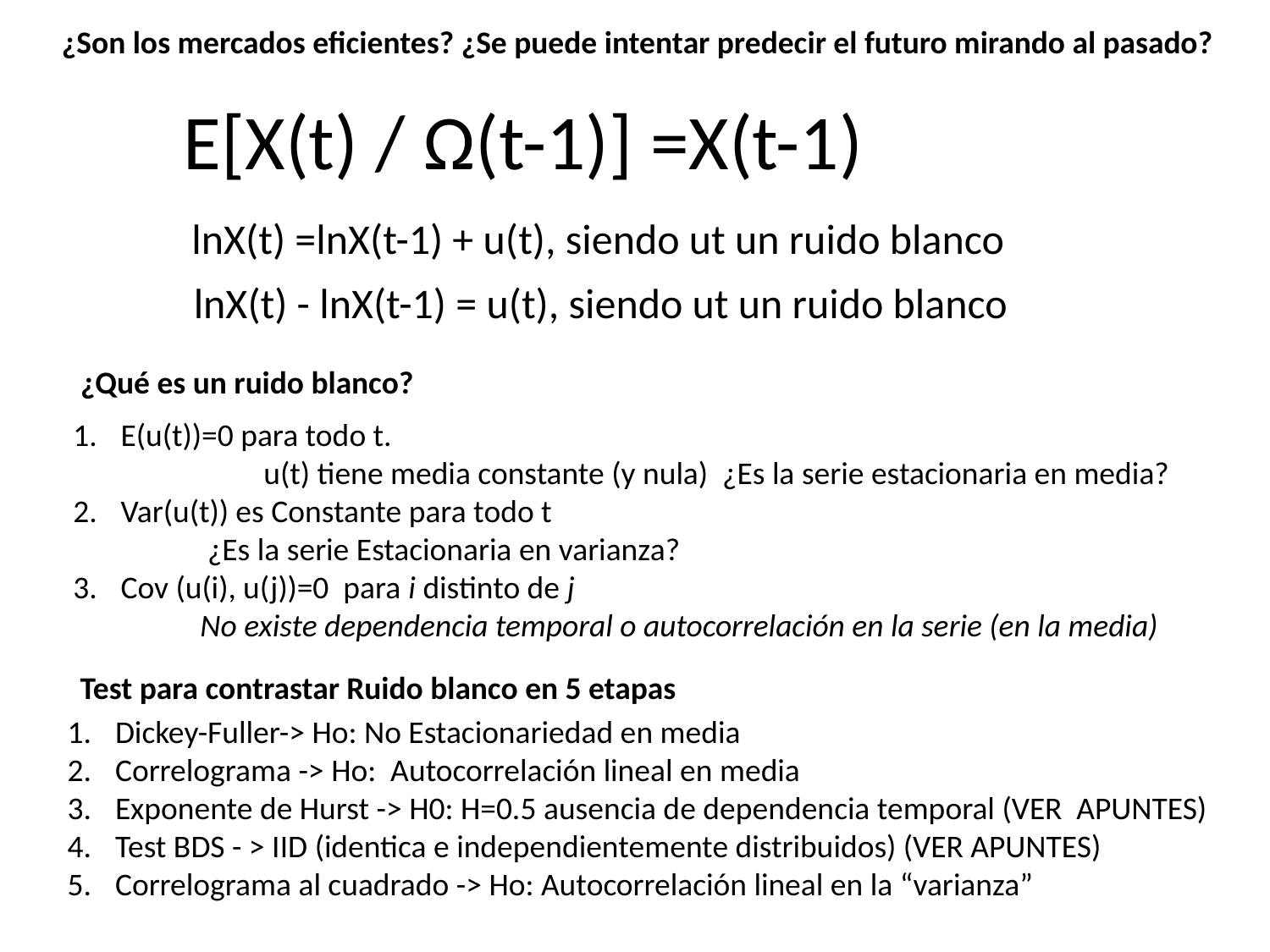

¿Son los mercados eficientes? ¿Se puede intentar predecir el futuro mirando al pasado?
E[X(t) / Ω(t-1)] =X(t-1)
lnX(t) =lnX(t-1) + u(t), siendo ut un ruido blanco
lnX(t) - lnX(t-1) = u(t), siendo ut un ruido blanco
¿Qué es un ruido blanco?
E(u(t))=0 para todo t.
	u(t) tiene media constante (y nula)  ¿Es la serie estacionaria en media?
Var(u(t)) es Constante para todo t
 ¿Es la serie Estacionaria en varianza?
Cov (u(i), u(j))=0  para i distinto de j
No existe dependencia temporal o autocorrelación en la serie (en la media)
Test para contrastar Ruido blanco en 5 etapas
Dickey-Fuller-> Ho: No Estacionariedad en media
Correlograma -> Ho:  Autocorrelación lineal en media
Exponente de Hurst -> H0: H=0.5 ausencia de dependencia temporal (VER  APUNTES)
Test BDS - > IID (identica e independientemente distribuidos) (VER APUNTES)
Correlograma al cuadrado -> Ho: Autocorrelación lineal en la “varianza”